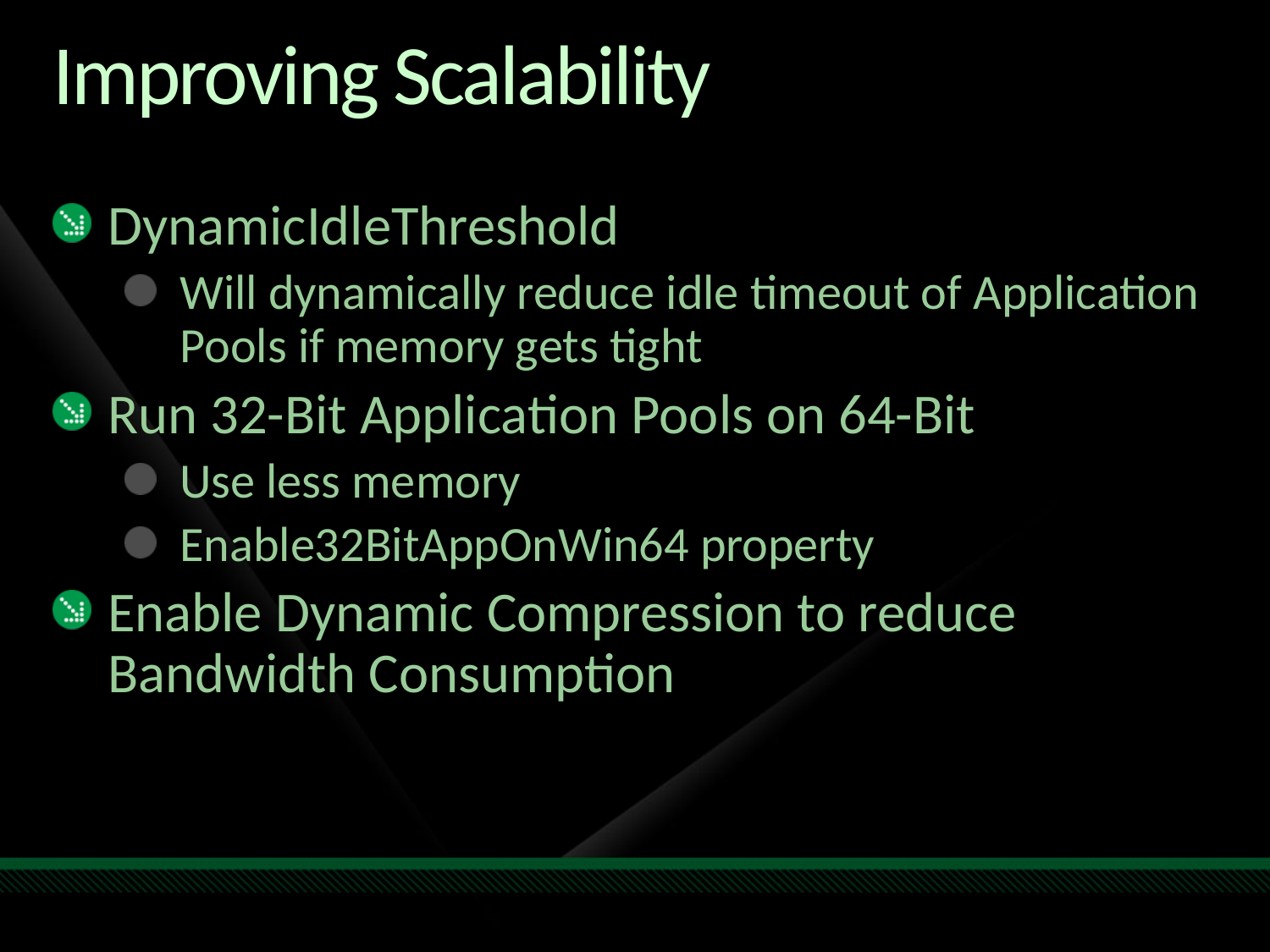

# Improving Scalability
DynamicIdleThreshold
Will dynamically reduce idle timeout of Application Pools if memory gets tight
Run 32-Bit Application Pools on 64-Bit
Use less memory
Enable32BitAppOnWin64 property
Enable Dynamic Compression to reduce Bandwidth Consumption